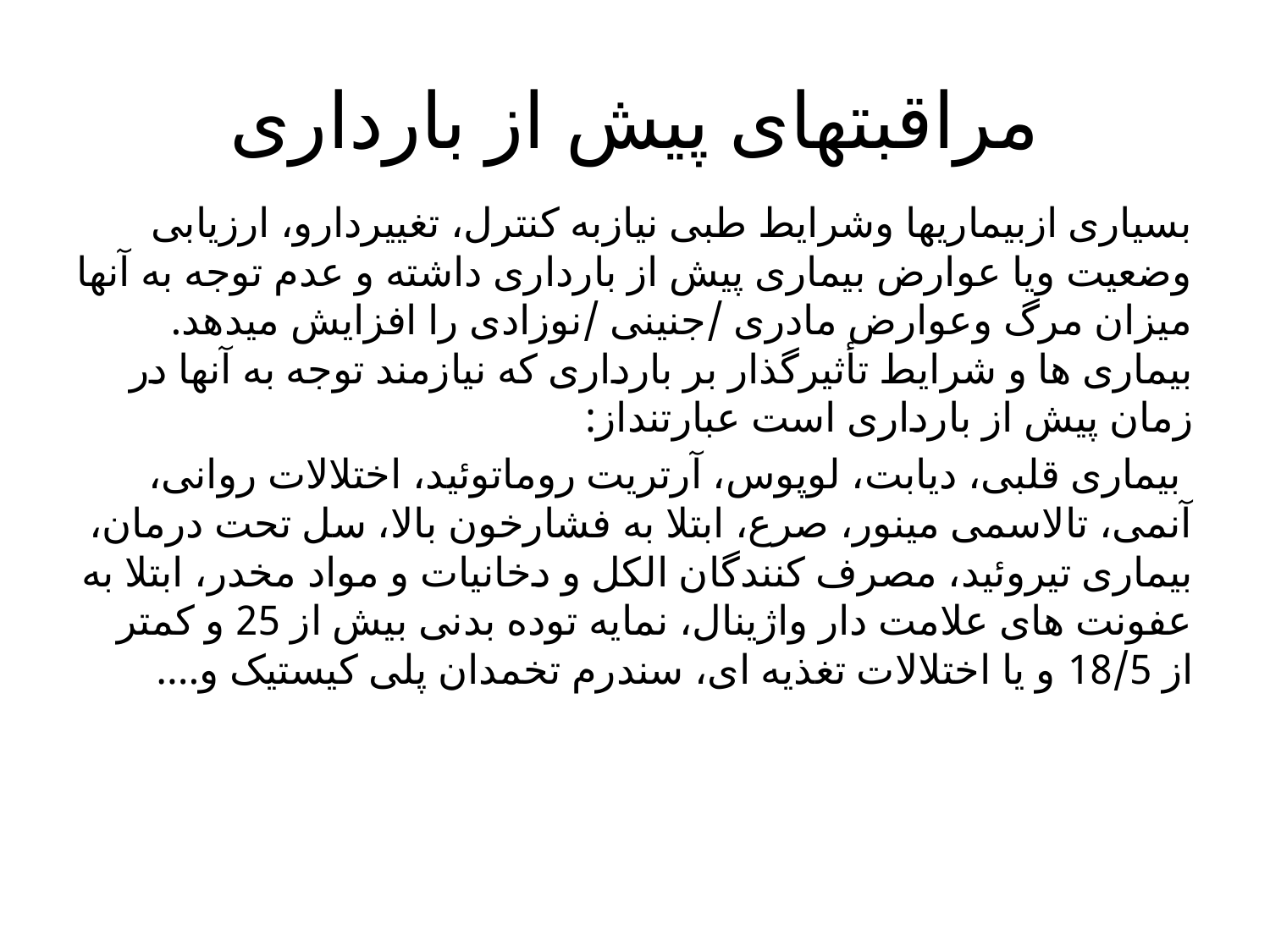

# مراقبتهای پیش از بارداری
بسیاری ازبیماریها وشرایط طبی نیازبه کنترل، تغییردارو، ارزیابی وضعیت ویا عوارض بیماری پیش از بارداری داشته و عدم توجه به آنها میزان مرگ وعوارض مادری /جنینی /نوزادی را افزایش میدهد.
بیماری ها و شرایط تأثیرگذار بر بارداری که نیازمند توجه به آنها در زمان پیش از بارداری است عبارتنداز:
 بیماری قلبی، دیابت، لوپوس، آرتریت روماتوئید، اختلالات روانی، آنمی، تالاسمی مینور، صرع، ابتلا به فشارخون بالا، سل تحت درمان، بیماری تیروئید، مصرف کنندگان الکل و دخانیات و مواد مخدر، ابتلا به عفونت های علامت دار واژینال، نمایه توده بدنی بیش از 25 و کمتر از 18/5 و یا اختلالات تغذیه ای، سندرم تخمدان پلی کیستیک و....